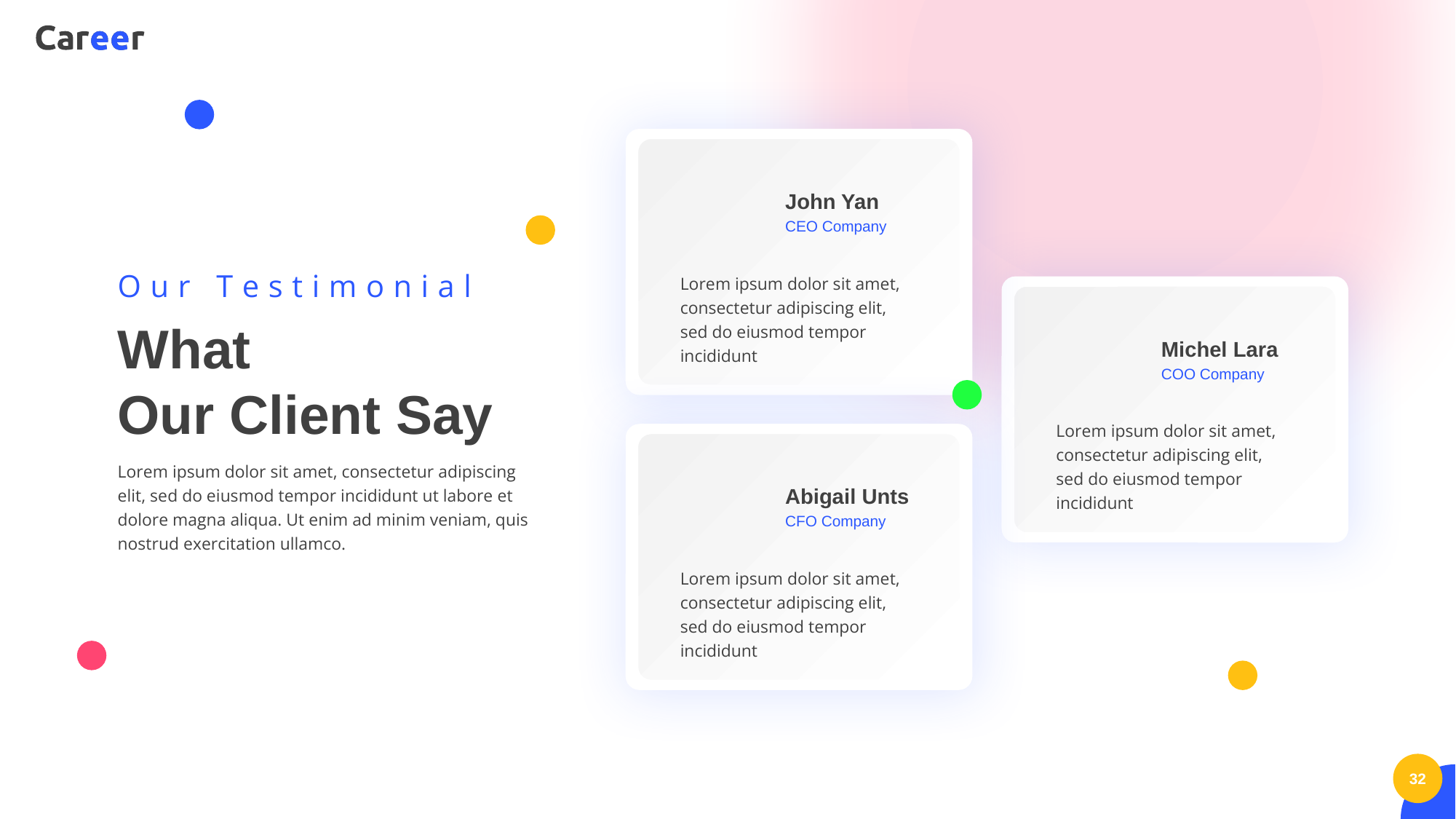

John Yan
CEO Company

Our Testimonial
Lorem ipsum dolor sit amet, consectetur adipiscing elit, sed do eiusmod tempor incididunt

What
Our Client Say

Michel Lara
COO Company

Lorem ipsum dolor sit amet, consectetur adipiscing elit, sed do eiusmod tempor incididunt

Lorem ipsum dolor sit amet, consectetur adipiscing elit, sed do eiusmod tempor incididunt ut labore et dolore magna aliqua. Ut enim ad minim veniam, quis nostrud exercitation ullamco.

Abigail Unts
CFO Company
Lorem ipsum dolor sit amet, consectetur adipiscing elit, sed do eiusmod tempor incididunt